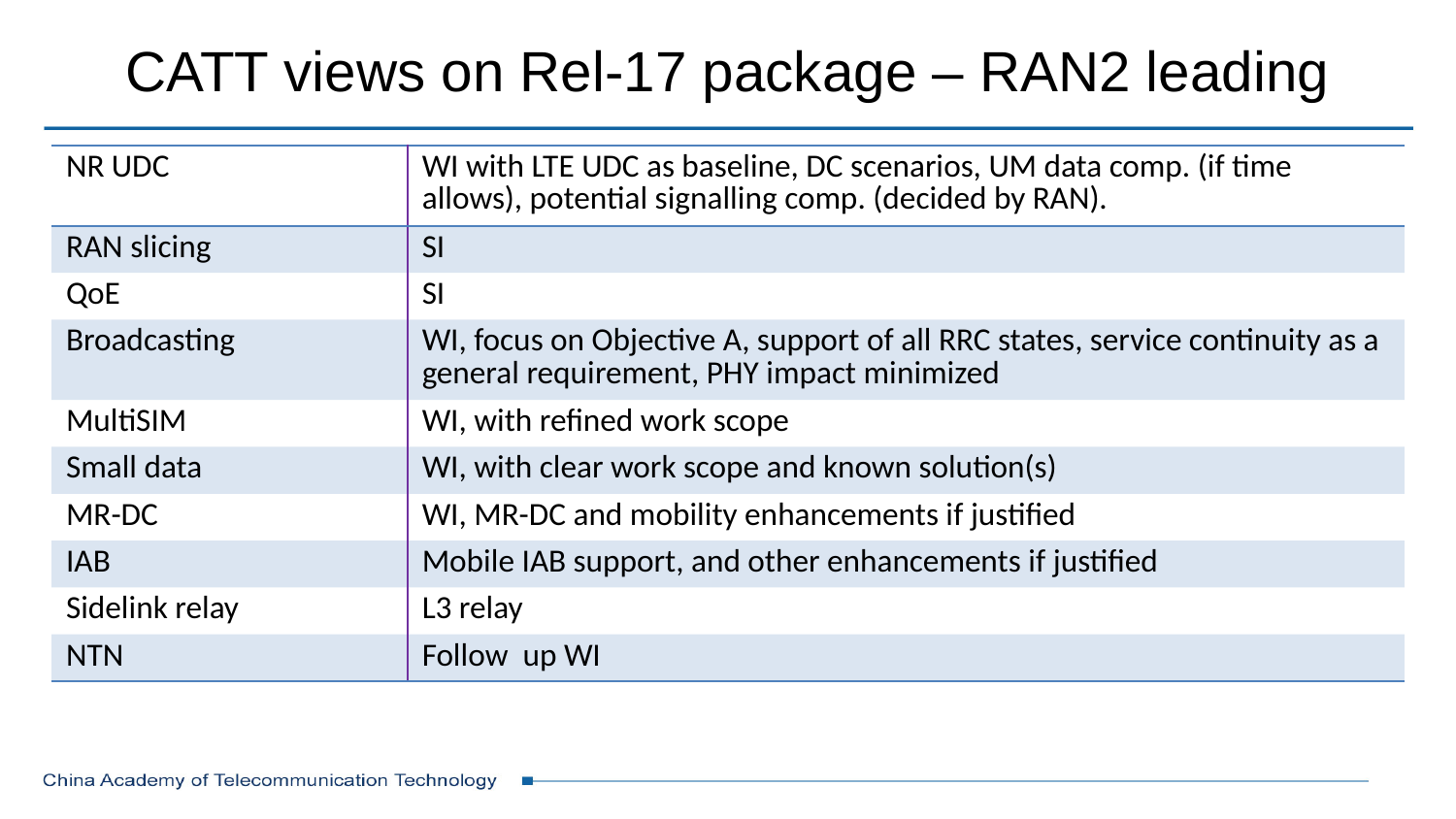

# CATT views on Rel-17 package – RAN2 leading
| NR UDC | WI with LTE UDC as baseline, DC scenarios, UM data comp. (if time allows), potential signalling comp. (decided by RAN). |
| --- | --- |
| RAN slicing | SI |
| QoE | SI |
| Broadcasting | WI, focus on Objective A, support of all RRC states, service continuity as a general requirement, PHY impact minimized |
| MultiSIM | WI, with refined work scope |
| Small data | WI, with clear work scope and known solution(s) |
| MR-DC | WI, MR-DC and mobility enhancements if justified |
| IAB | Mobile IAB support, and other enhancements if justified |
| Sidelink relay | L3 relay |
| NTN | Follow up WI |